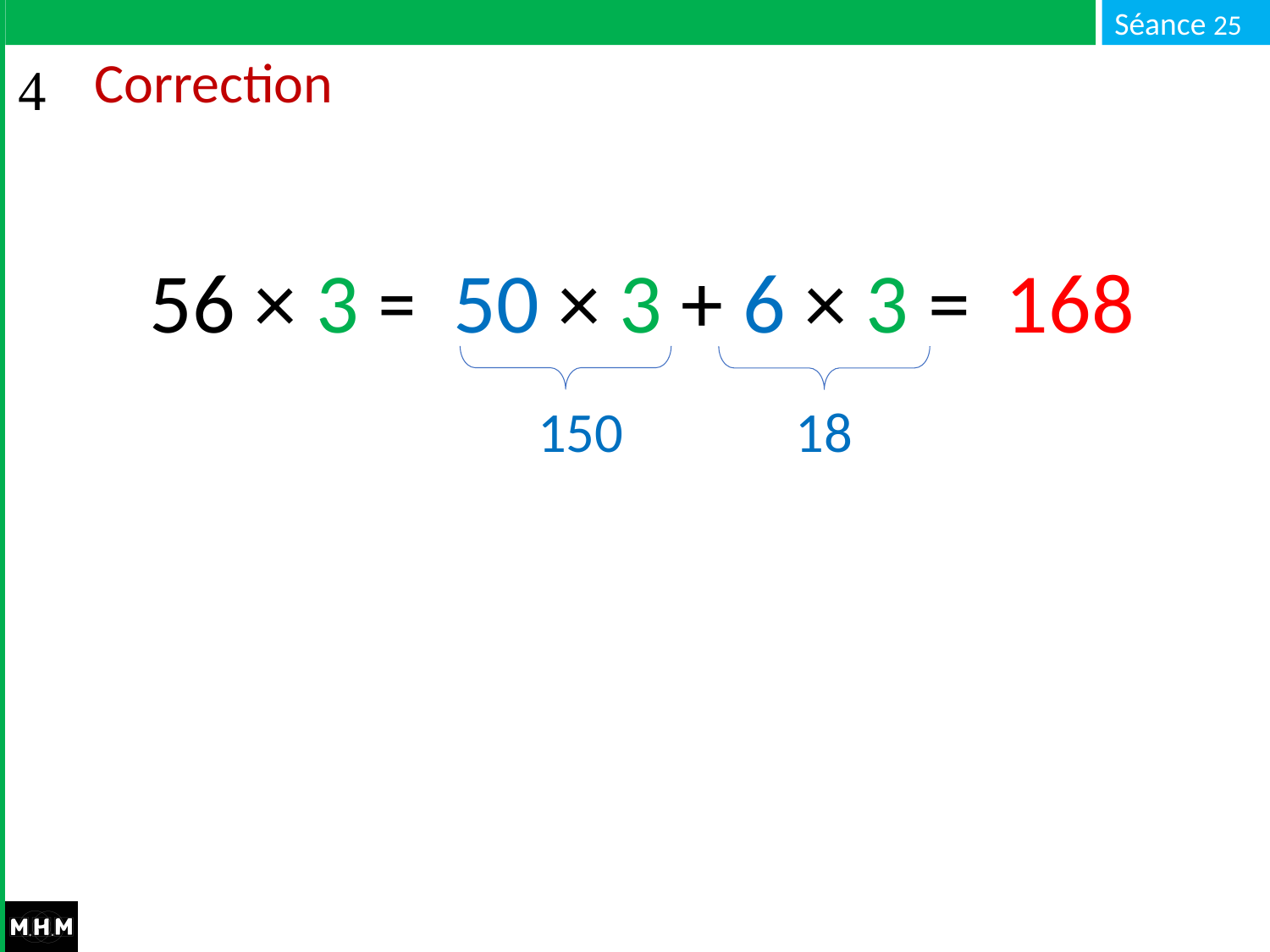

# Correction
50 × 3 + 6 × 3 = …
168
56 × 3 = …

150

18